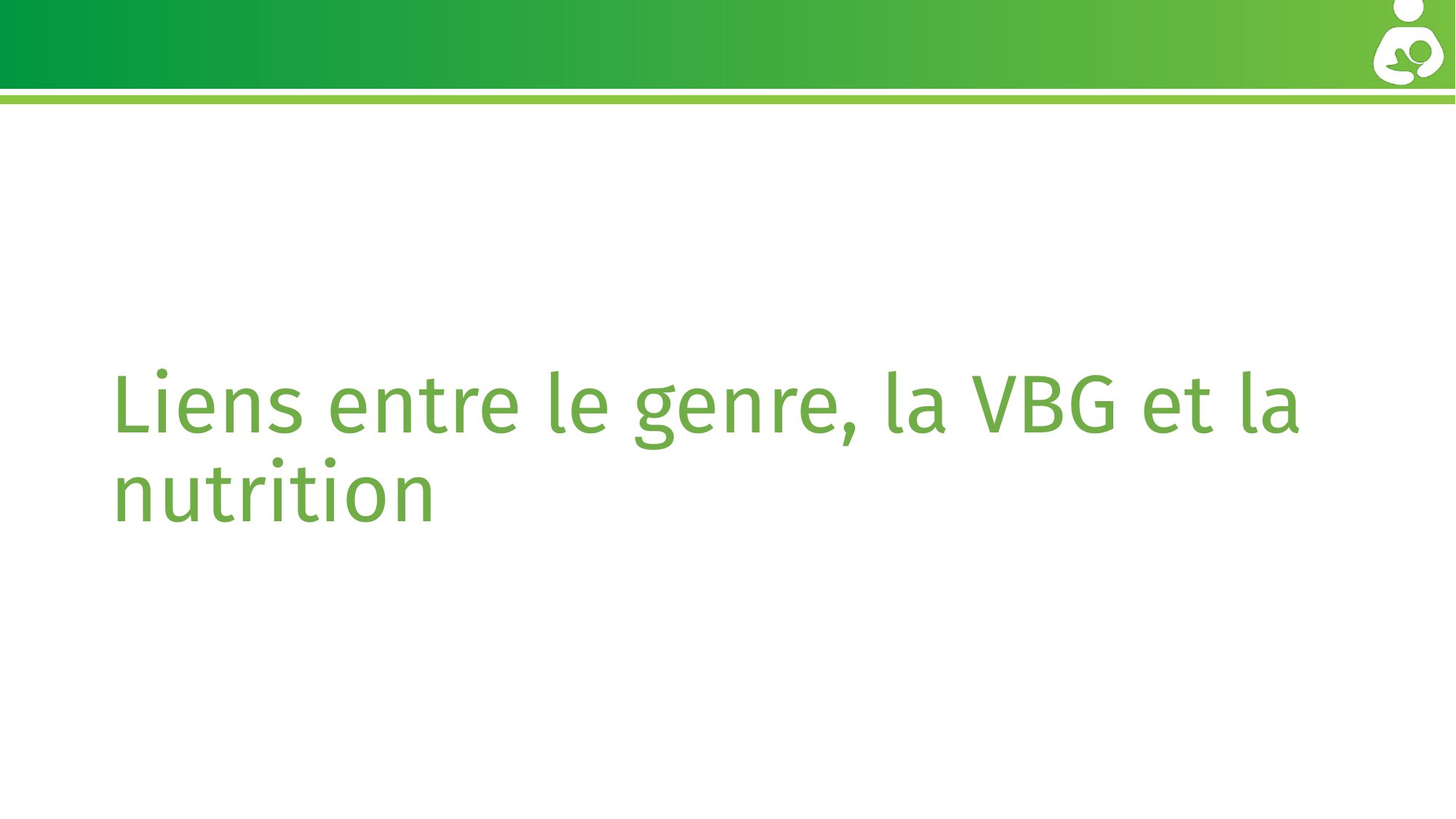

# Liens entre le genre, la VBG et la nutrition